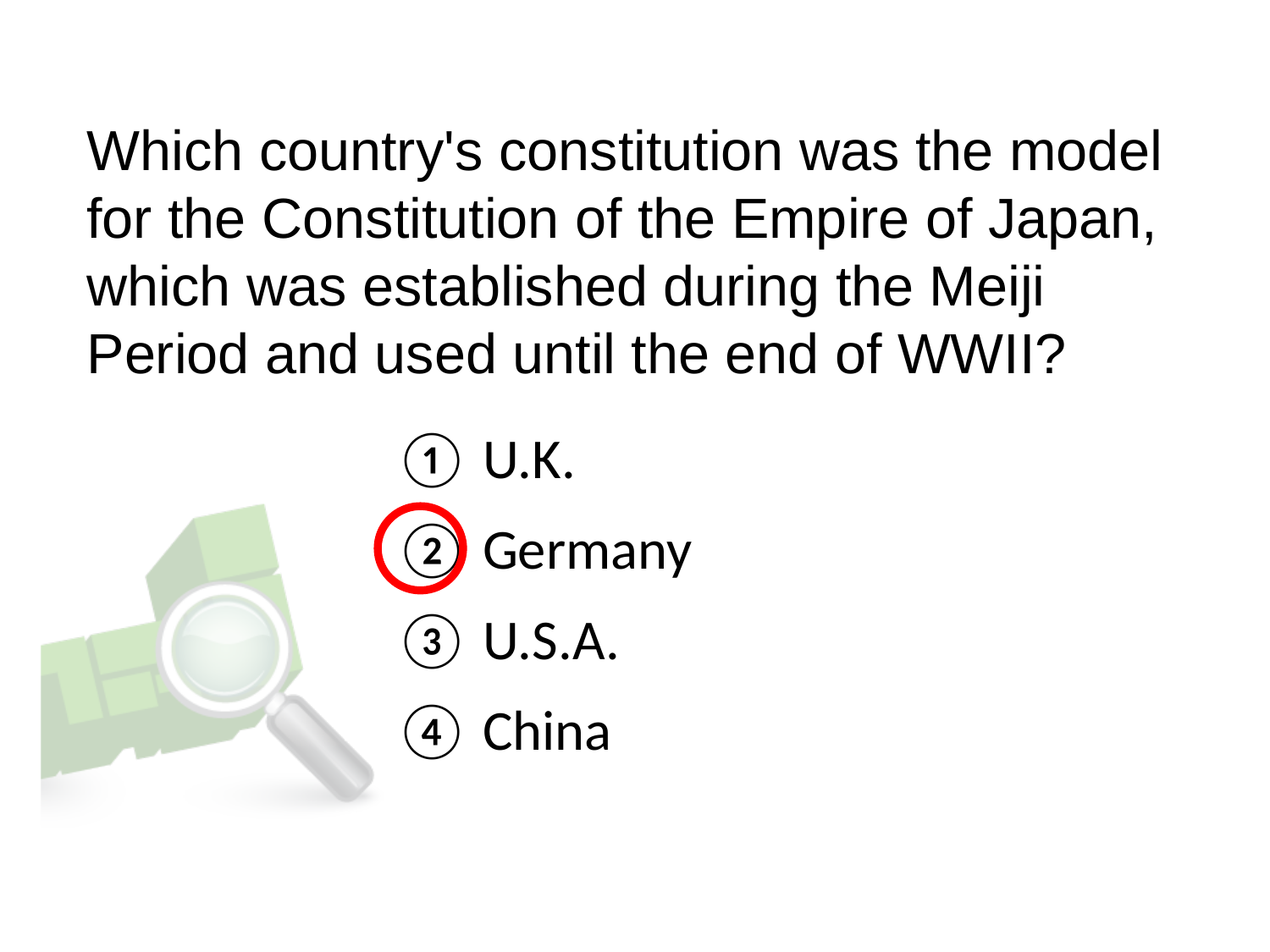

# Which country's constitution was the model for the Constitution of the Empire of Japan, which was established during the Meiji Period and used until the end of WWII?
① U.K.
② Germany
③ U.S.A.
④ China